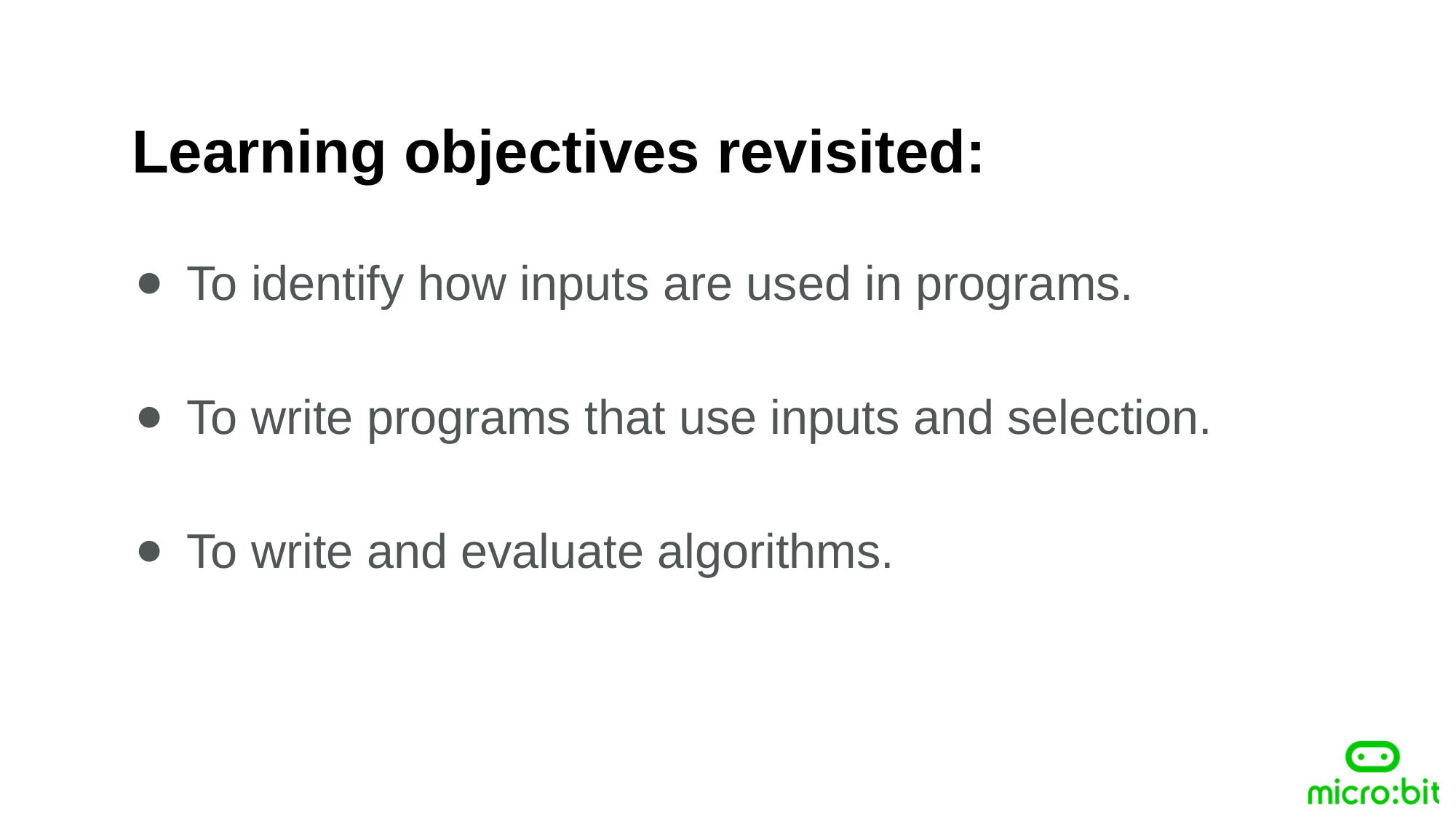

Learning objectives revisited:

To identify how inputs are used in programs.

To write programs that use inputs and selection.

To write and evaluate algorithms.